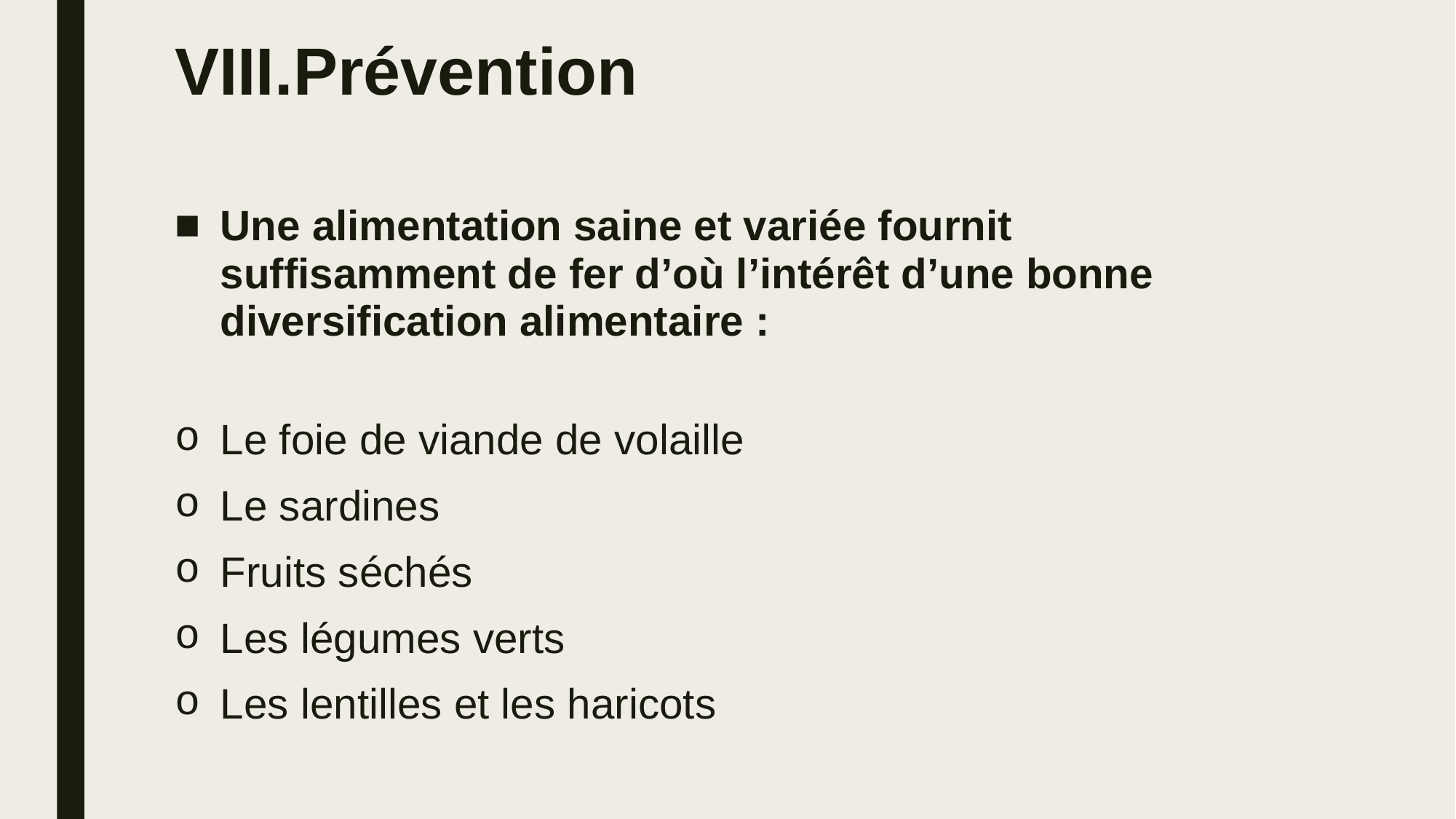

# Prévention
Une alimentation saine et variée fournit suffisamment de fer d’où l’intérêt d’une bonne diversification alimentaire :

Le foie de viande de volaille
Le sardines
Fruits séchés
Les légumes verts
Les lentilles et les haricots